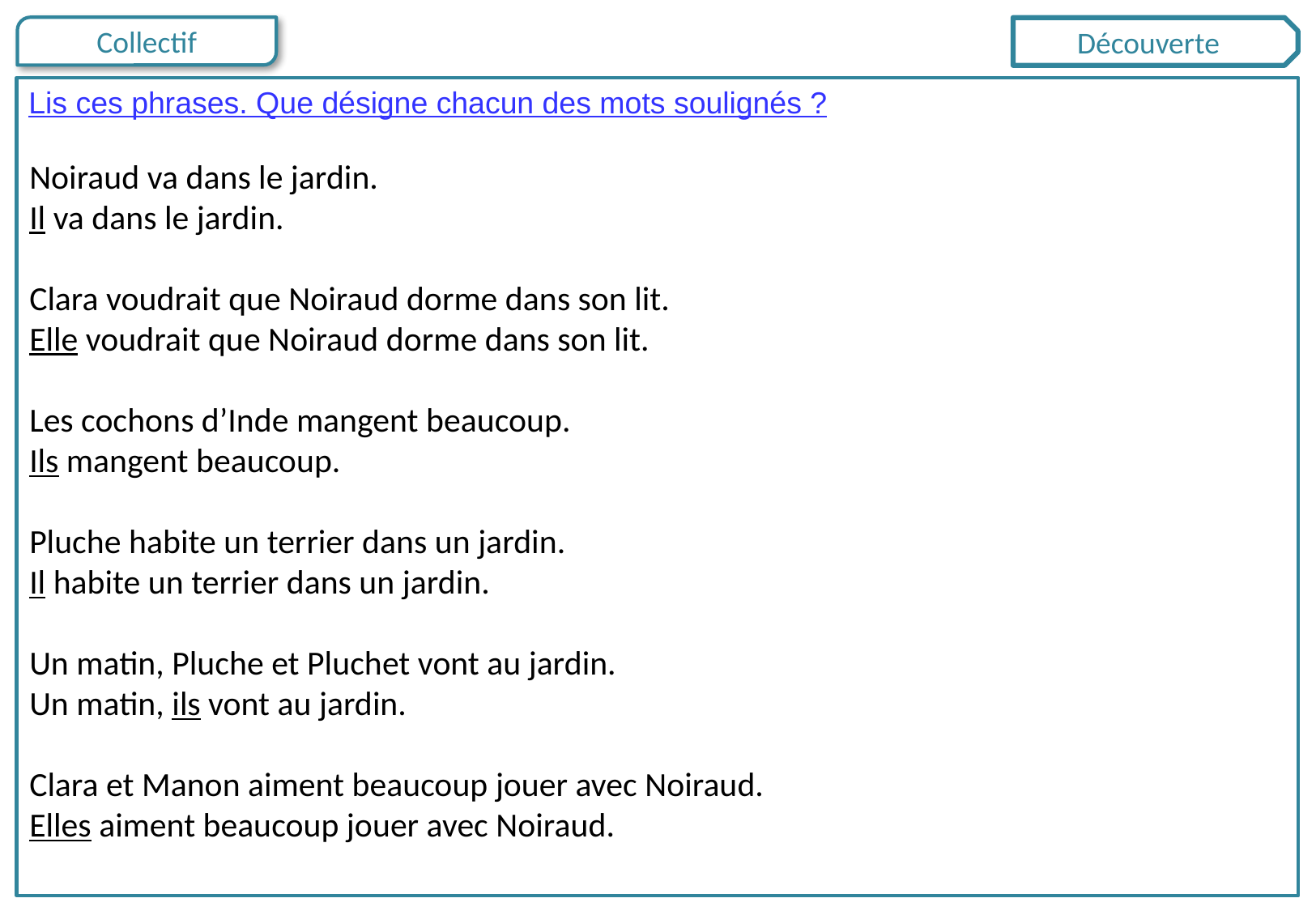

Découverte
Lis ces phrases. Que désigne chacun des mots soulignés ?
Noiraud va dans le jardin.
Il va dans le jardin.

Clara voudrait que Noiraud dorme dans son lit.
Elle voudrait que Noiraud dorme dans son lit.

Les cochons d’Inde mangent beaucoup.
Ils mangent beaucoup.

Pluche habite un terrier dans un jardin.
Il habite un terrier dans un jardin.

Un matin, Pluche et Pluchet vont au jardin.
Un matin, ils vont au jardin.

Clara et Manon aiment beaucoup jouer avec Noiraud.
Elles aiment beaucoup jouer avec Noiraud.